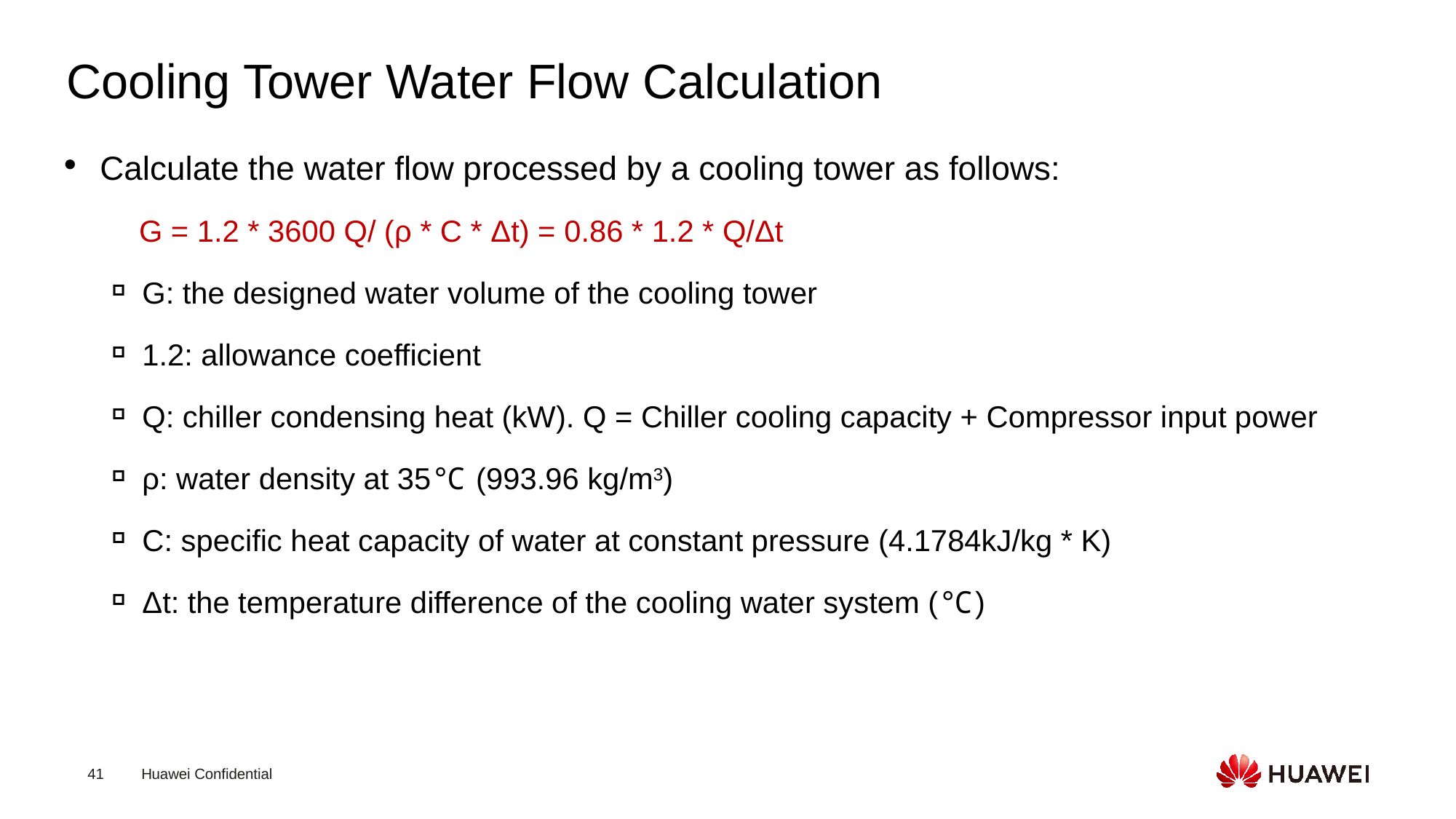

# Cooling Tower Water Flow Calculation
Calculate the water flow processed by a cooling tower as follows:
G = 1.2 * 3600 Q/ (ρ * C * Δt) = 0.86 * 1.2 * Q/Δt
G: the designed water volume of the cooling tower
1.2: allowance coefficient
Q: chiller condensing heat (kW). Q = Chiller cooling capacity + Compressor input power
ρ: water density at 35℃ (993.96 kg/m3)
C: specific heat capacity of water at constant pressure (4.1784kJ/kg * K)
Δt: the temperature difference of the cooling water system (℃)